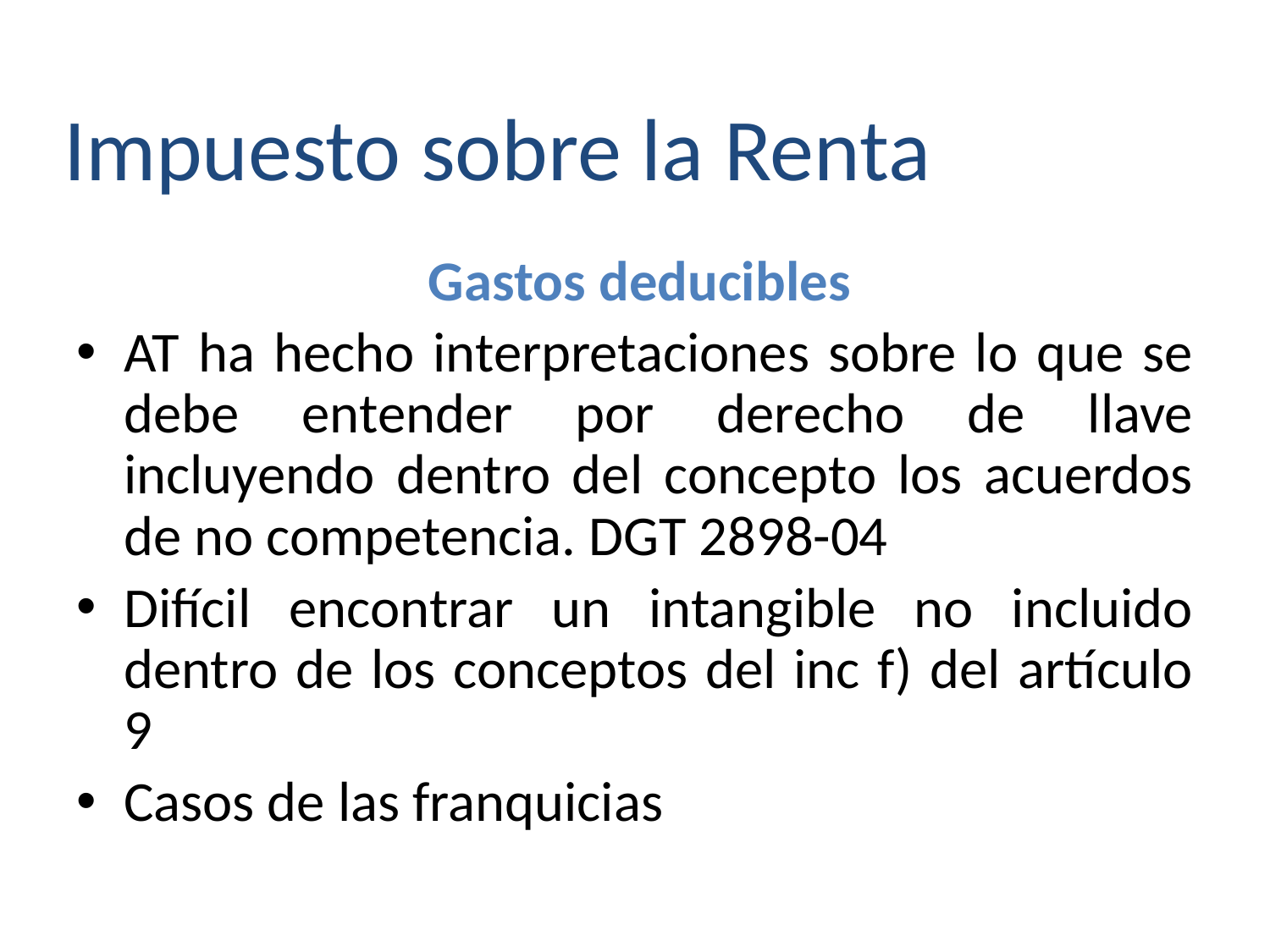

Impuesto sobre la Renta
Gastos deducibles
AT ha hecho interpretaciones sobre lo que se debe entender por derecho de llave incluyendo dentro del concepto los acuerdos de no competencia. DGT 2898-04
Difícil encontrar un intangible no incluido dentro de los conceptos del inc f) del artículo 9
Casos de las franquicias